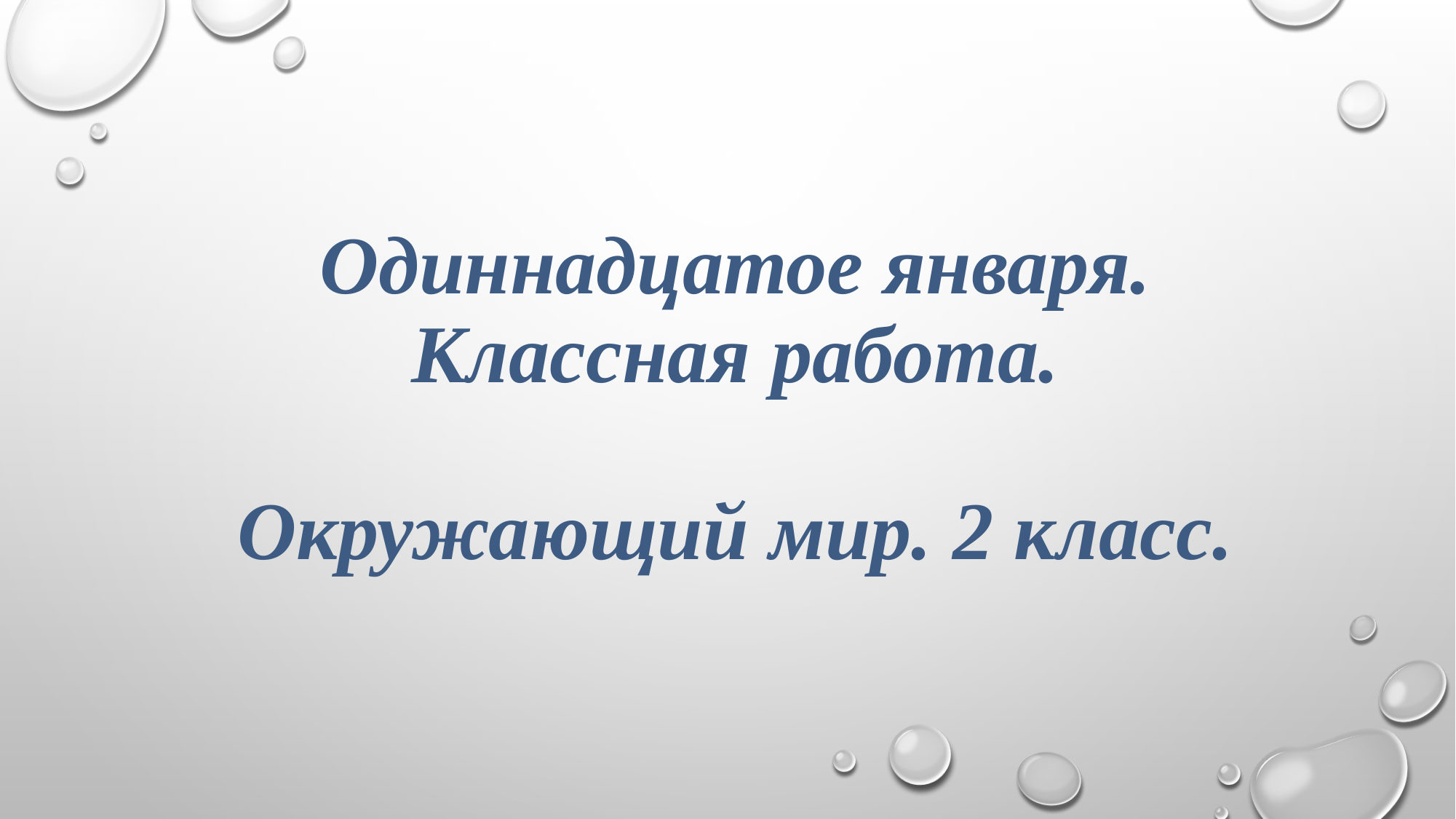

# Одиннадцатое января. Классная работа. Окружающий мир. 2 класс.